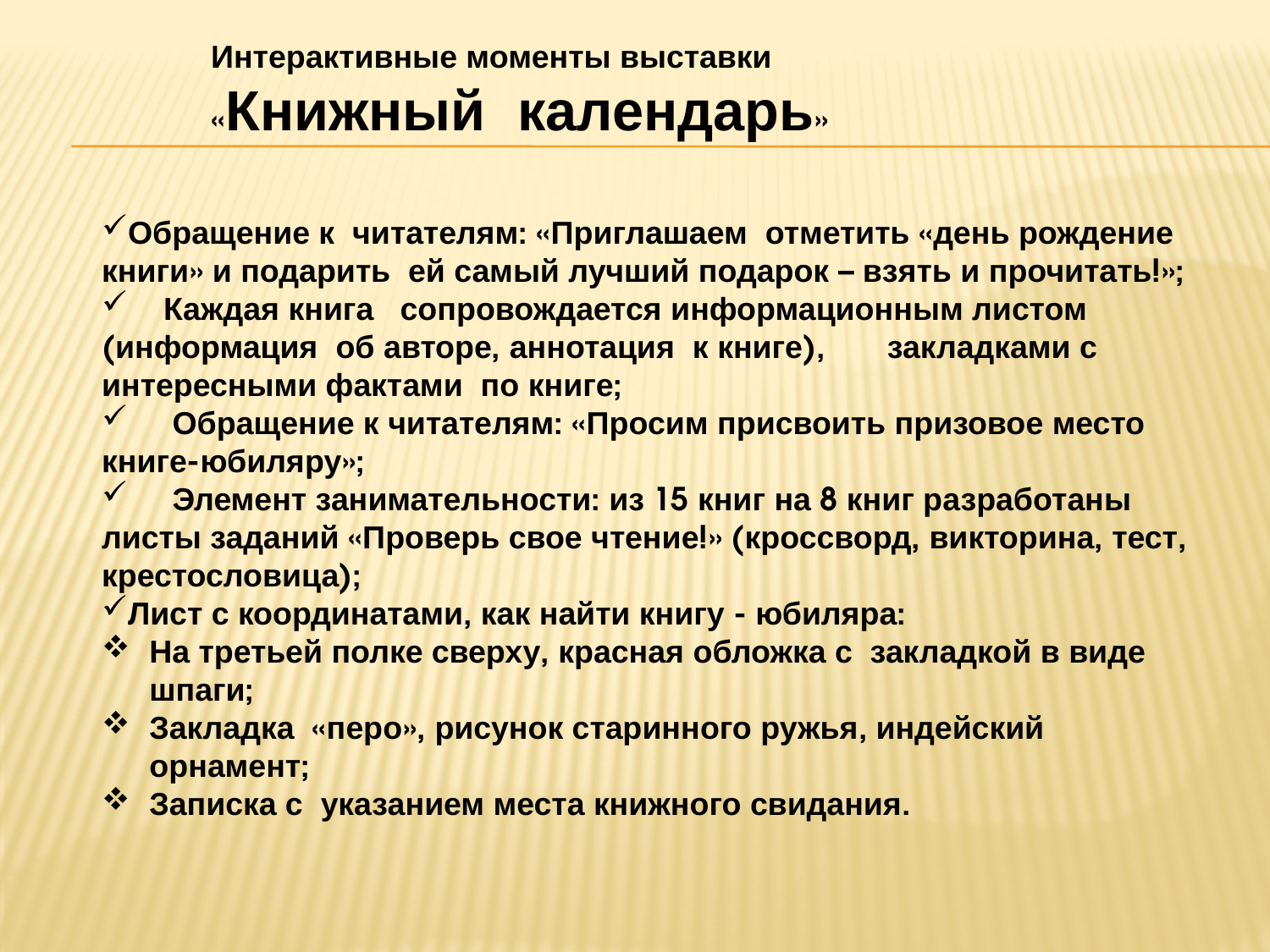

Интерактивные моменты выставки
«Книжный  календарь»

Обращение к  читателям: «Приглашаем  отметить «день рождение книги» и подарить  ей самый лучший подарок – взять и прочитать!»;
    Каждая книга   сопровождается информационным листом
(информация  об авторе, аннотация  к книге),       закладками с интересными фактами  по книге;
     Обращение к читателям: «Просим присвоить призовое место книге-юбиляру»;
     Элемент занимательности: из 15 книг на 8 книг разработаны листы заданий «Проверь свое чтение!» (кроссворд, викторина, тест, крестословица);
Лист с координатами, как найти книгу - юбиляра:
На третьей полке сверху, красная обложка с  закладкой в виде шпаги;
Закладка  «перо», рисунок старинного ружья, индейский орнамент;
Записка с  указанием места книжного свидания.